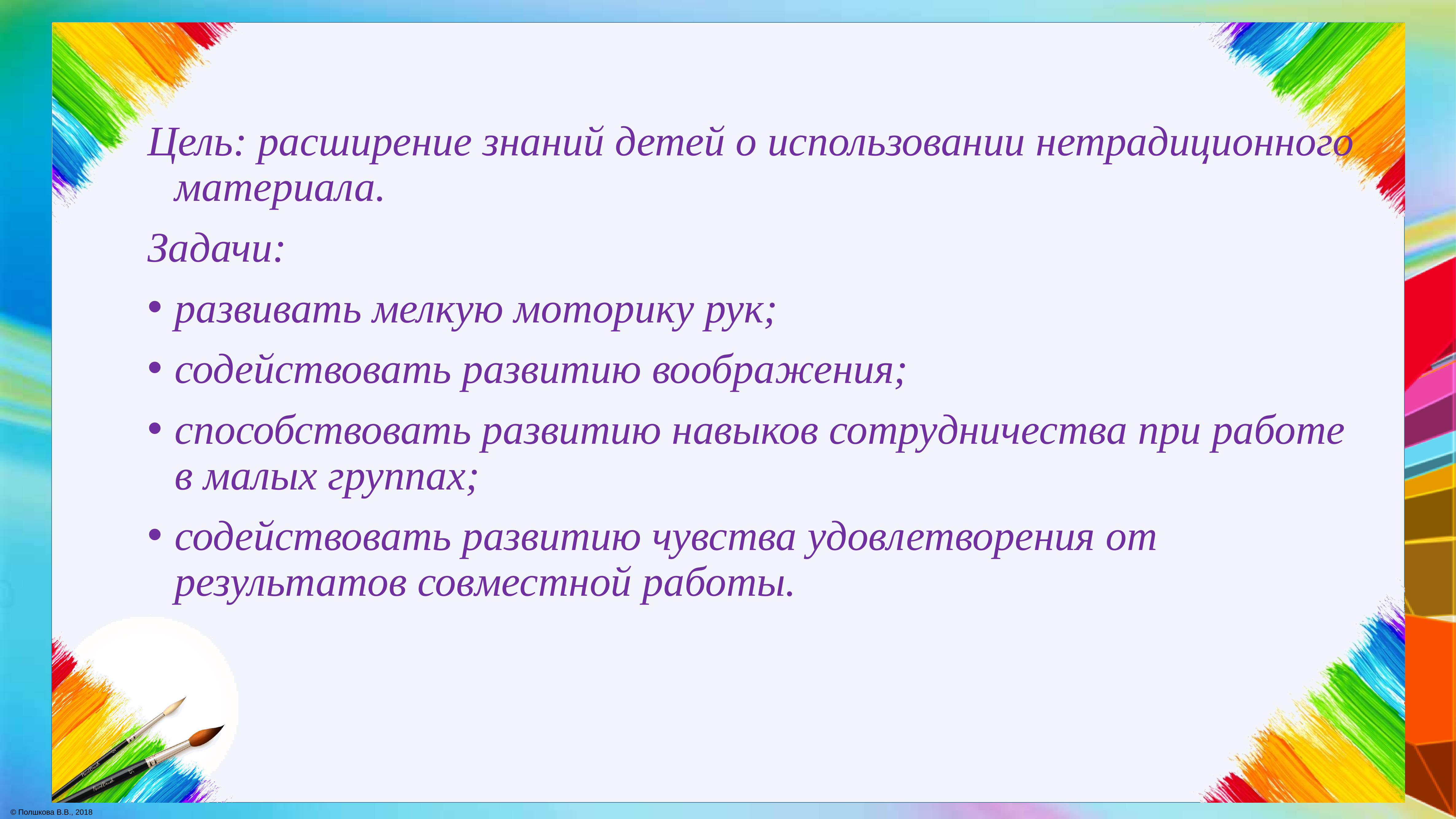

Цель: расширение знаний детей о использовании нетрадиционного материала.
Задачи:
развивать мелкую моторику рук;
содействовать развитию воображения;
способствовать развитию навыков сотрудничества при работе в малых группах;
содействовать развитию чувства удовлетворения от результатов совместной работы.